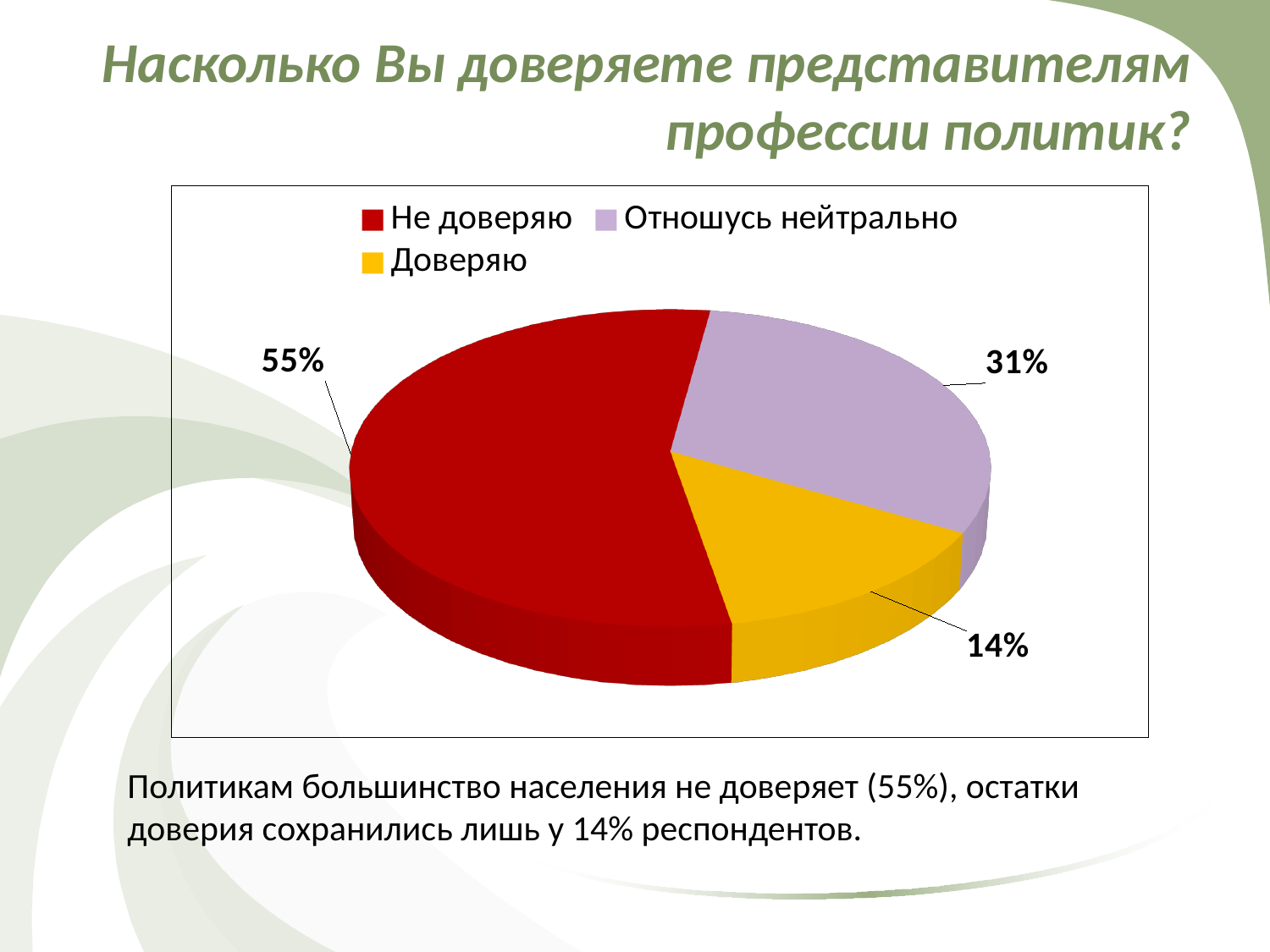

# Насколько Вы доверяете представителям профессии политик?

[unsupported chart]

Политикам большинство населения не доверяет (55%), остатки доверия сохранились лишь у 14% респондентов.